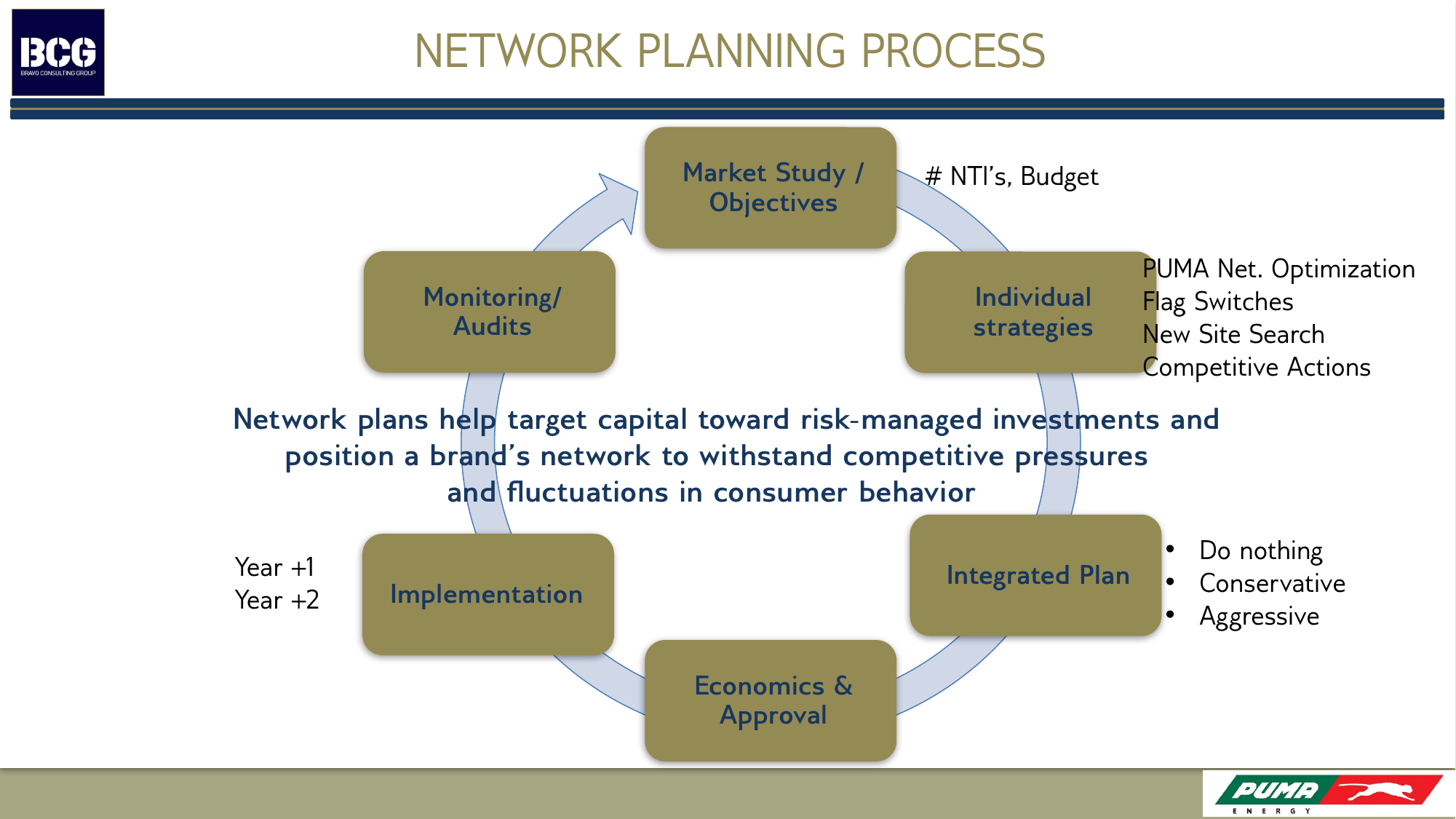

# Network Planning Process
Market Study / Objectives
Individual strategies
Integrated Plan
Economics & Approval
Implementation
Monitoring/ Audits

  Network plans help target capital toward risk-managed investments and
position a brand’s network to withstand competitive pressures
and fluctuations in consumer behavior

# NTI’s, Budget
PUMA Net. Optimization
Flag Switches
New Site Search
Competitive Actions
Do nothing
Conservative
Aggressive
Year +1
Year +2